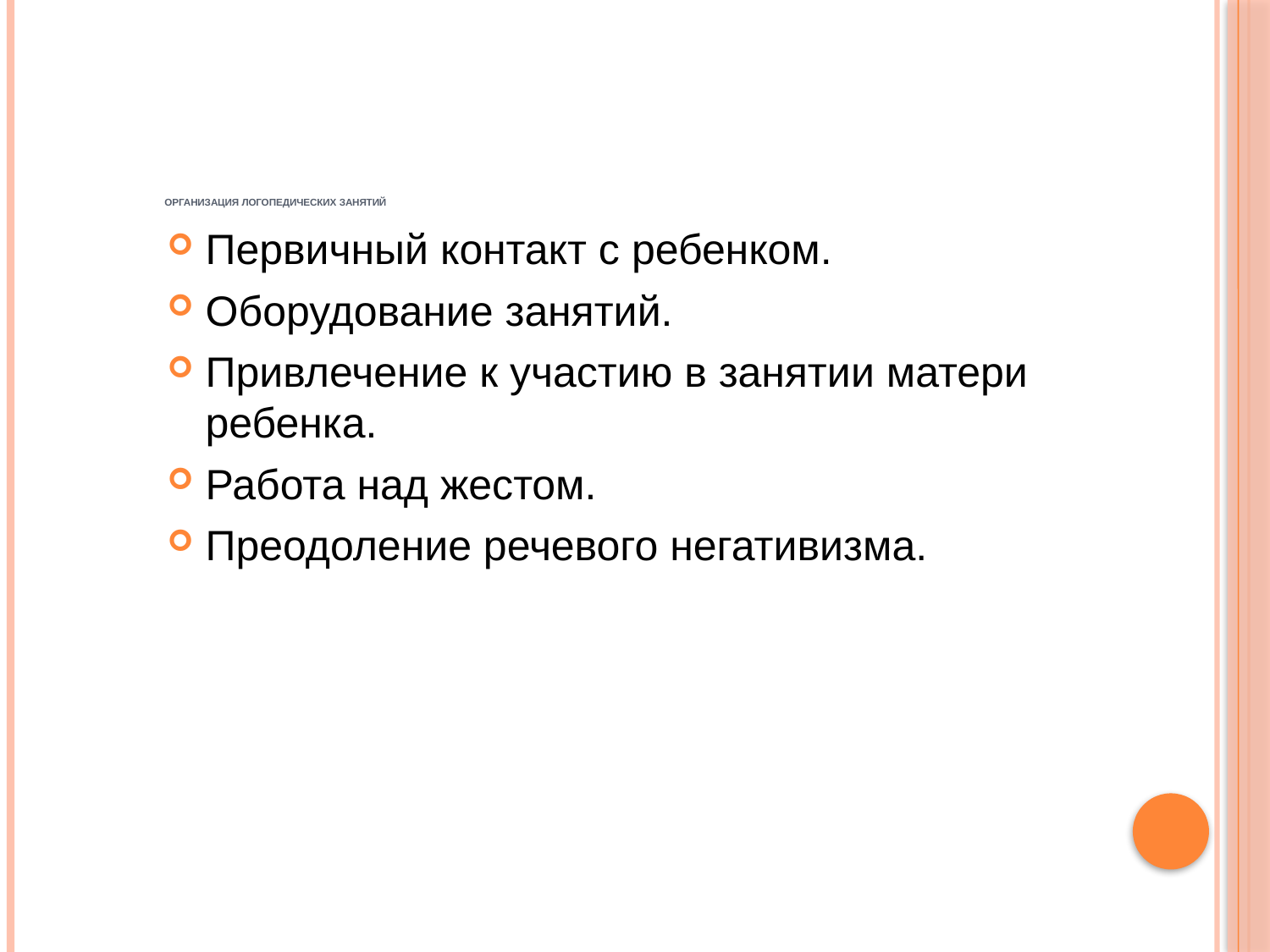

# Организация логопедических занятий
Первичный контакт с ребенком.
Оборудование занятий.
Привлечение к участию в занятии матери ребенка.
Работа над жестом.
Преодоление речевого негативизма.